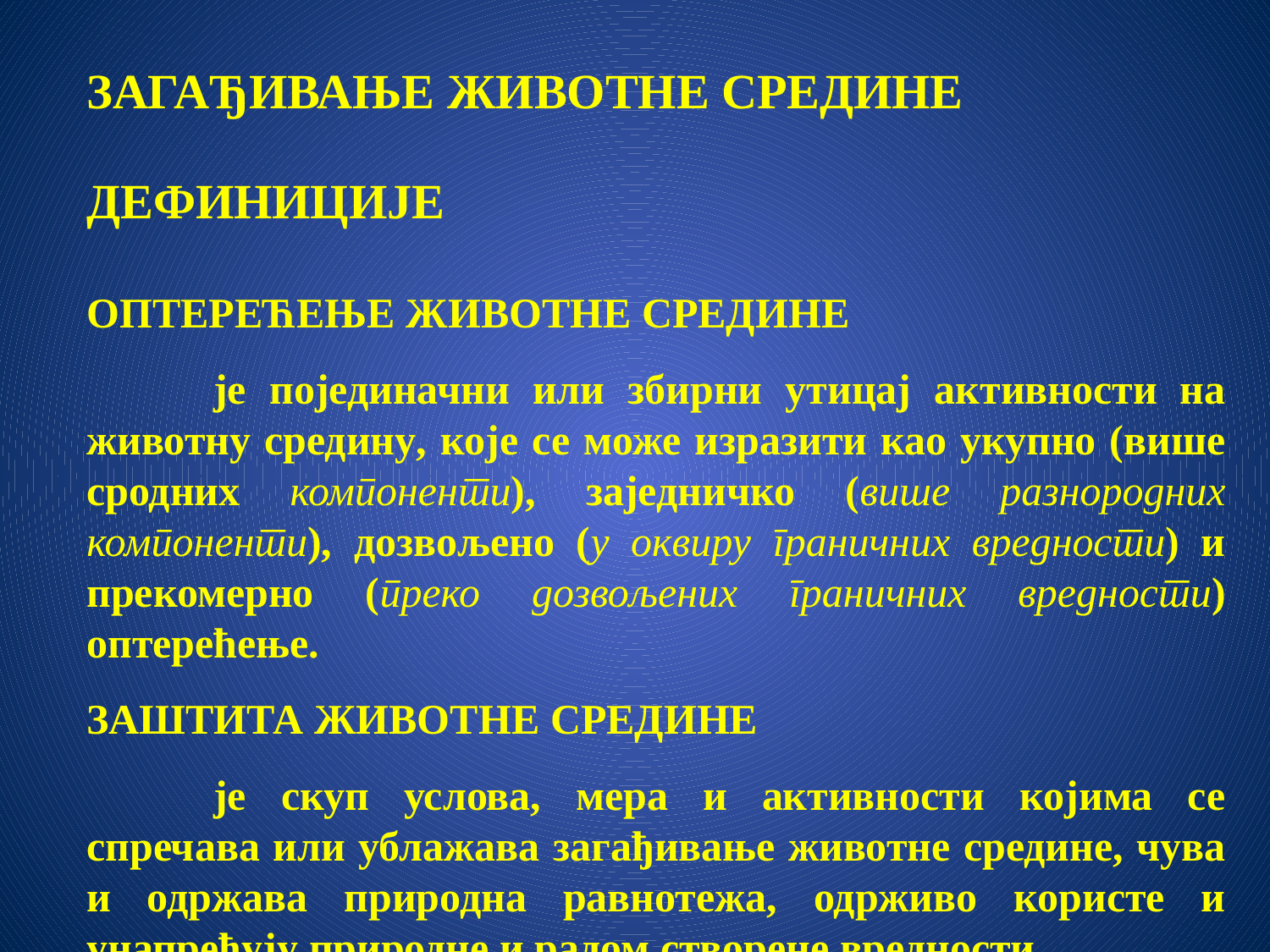

ЗАГАЂИВАЊЕ ЖИВОТНЕ СРЕДИНЕ

ДЕФИНИЦИЈЕ

ОПТЕРЕЋЕЊЕ ЖИВОТНЕ СРЕДИНЕ

	је појединачни или збирни утицај активности на животну средину, које се може изразити као укупно (више сродних компоненти), заједничко (више разнородних компоненти), дозвољено (у оквиру граничних вредности) и прекомерно (преко дозвољених граничних вредности) оптерећење.

ЗАШТИТА ЖИВОТНЕ СРЕДИНЕ

	је скуп услова, мера и активности којима се спречава или ублажава загађивање животне средине, чува и одржава природна равнотежа, одрживо користе и унапређују природне и радом створене вредности.